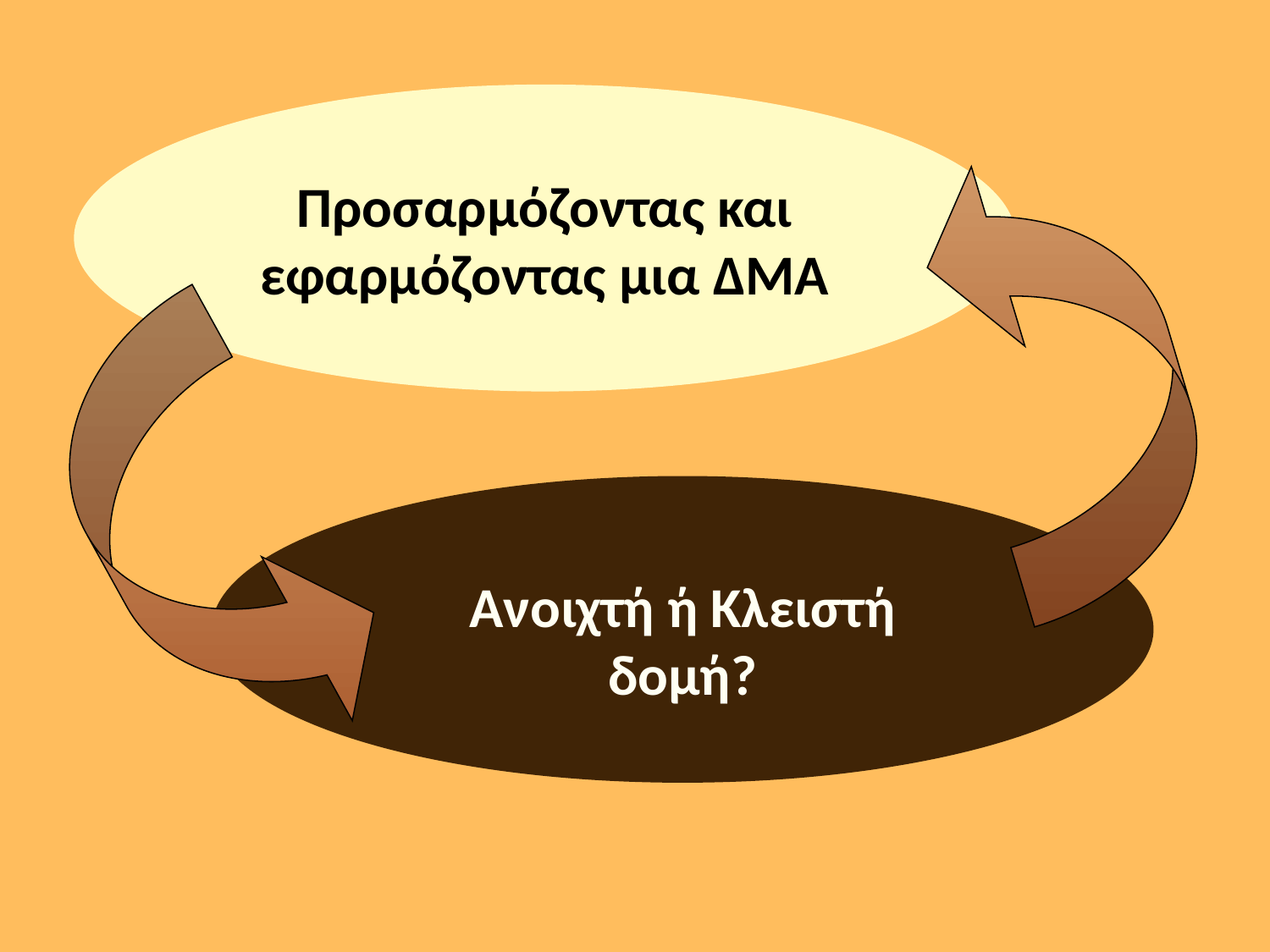

Προσαρμόζοντας και εφαρμόζοντας μια ΔΜΑ

Ανοιχτή ή Κλειστή δομή?